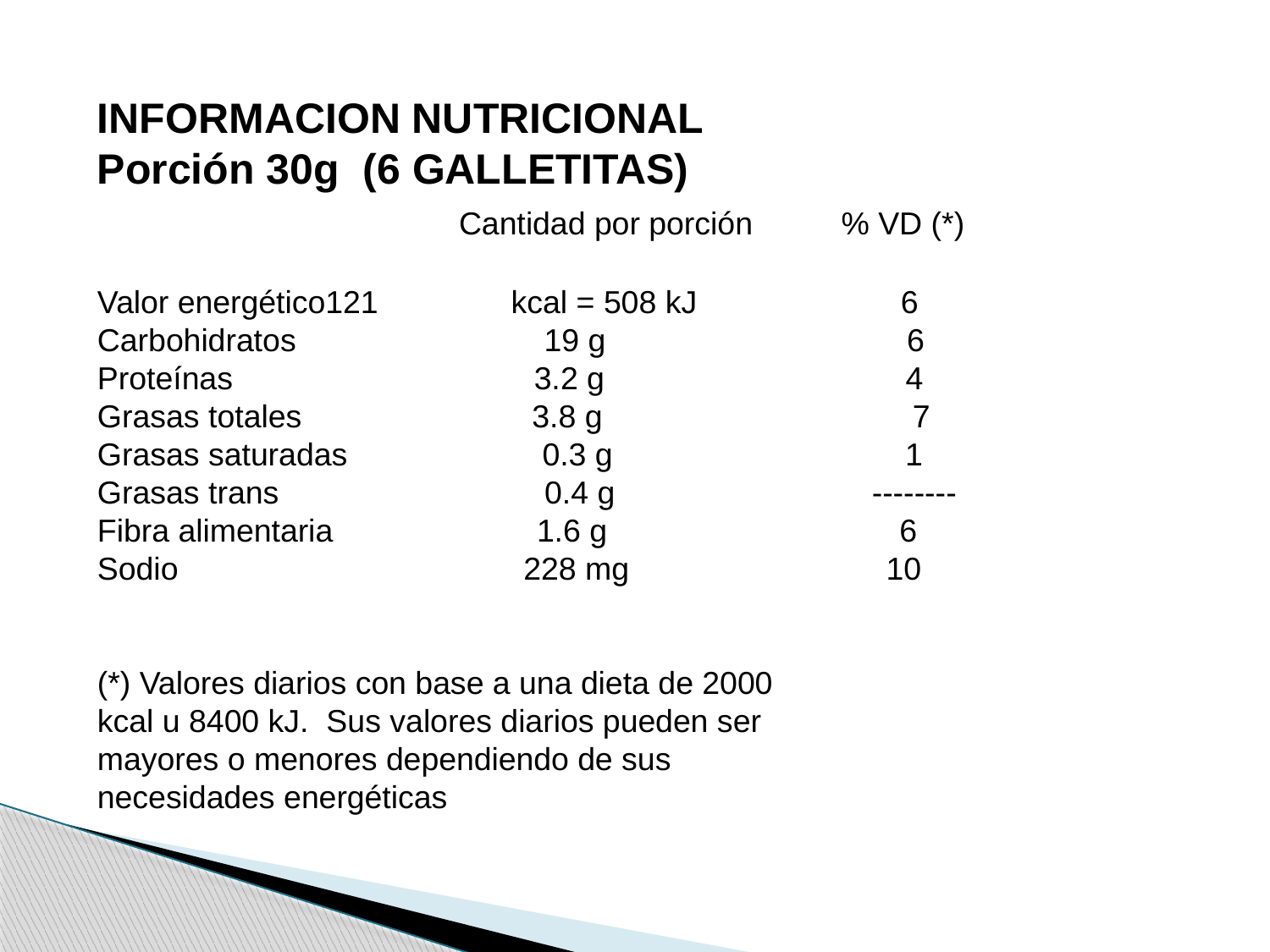

INFORMACION NUTRICIONAL
Porción 30g  (6 GALLETITAS)
                                        Cantidad por porción          % VD (*)

Valor energético121               kcal = 508 kJ                       6
Carbohidratos                            19 g                                  6
Proteínas                                  3.2 g                                  4
Grasas totales                          3.8 g                                   7
Grasas saturadas                      0.3 g                                 1
Grasas trans                              0.4 g                             --------
Fibra alimentaria                       1.6 g                                 6
Sodio                                       228 mg                             10

(*) Valores diarios con base a una dieta de 2000
kcal u 8400 kJ.  Sus valores diarios pueden ser
mayores o menores dependiendo de sus
necesidades energéticas